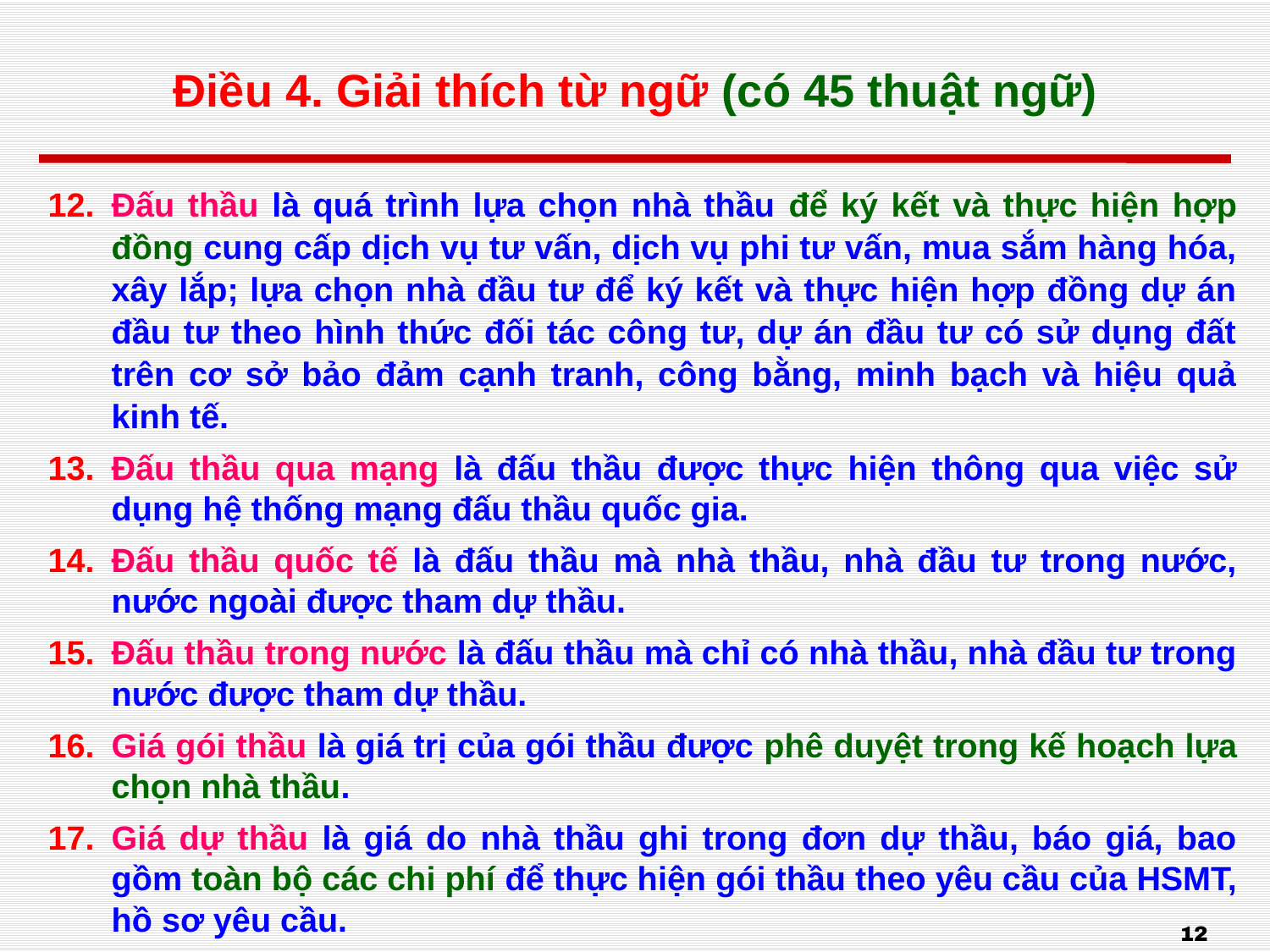

# Điều 4. Giải thích từ ngữ (có 45 thuật ngữ)
Đấu thầu là quá trình lựa chọn nhà thầu để ký kết và thực hiện hợp đồng cung cấp dịch vụ tư vấn, dịch vụ phi tư vấn, mua sắm hàng hóa, xây lắp; lựa chọn nhà đầu tư để ký kết và thực hiện hợp đồng dự án đầu tư theo hình thức đối tác công tư, dự án đầu tư có sử dụng đất trên cơ sở bảo đảm cạnh tranh, công bằng, minh bạch và hiệu quả kinh tế.
Đấu thầu qua mạng là đấu thầu được thực hiện thông qua việc sử dụng hệ thống mạng đấu thầu quốc gia.
Đấu thầu quốc tế là đấu thầu mà nhà thầu, nhà đầu tư trong nước, nước ngoài được tham dự thầu.
Đấu thầu trong nước là đấu thầu mà chỉ có nhà thầu, nhà đầu tư trong nước được tham dự thầu.
Giá gói thầu là giá trị của gói thầu được phê duyệt trong kế hoạch lựa chọn nhà thầu.
Giá dự thầu là giá do nhà thầu ghi trong đơn dự thầu, báo giá, bao gồm toàn bộ các chi phí để thực hiện gói thầu theo yêu cầu của HSMT, hồ sơ yêu cầu.